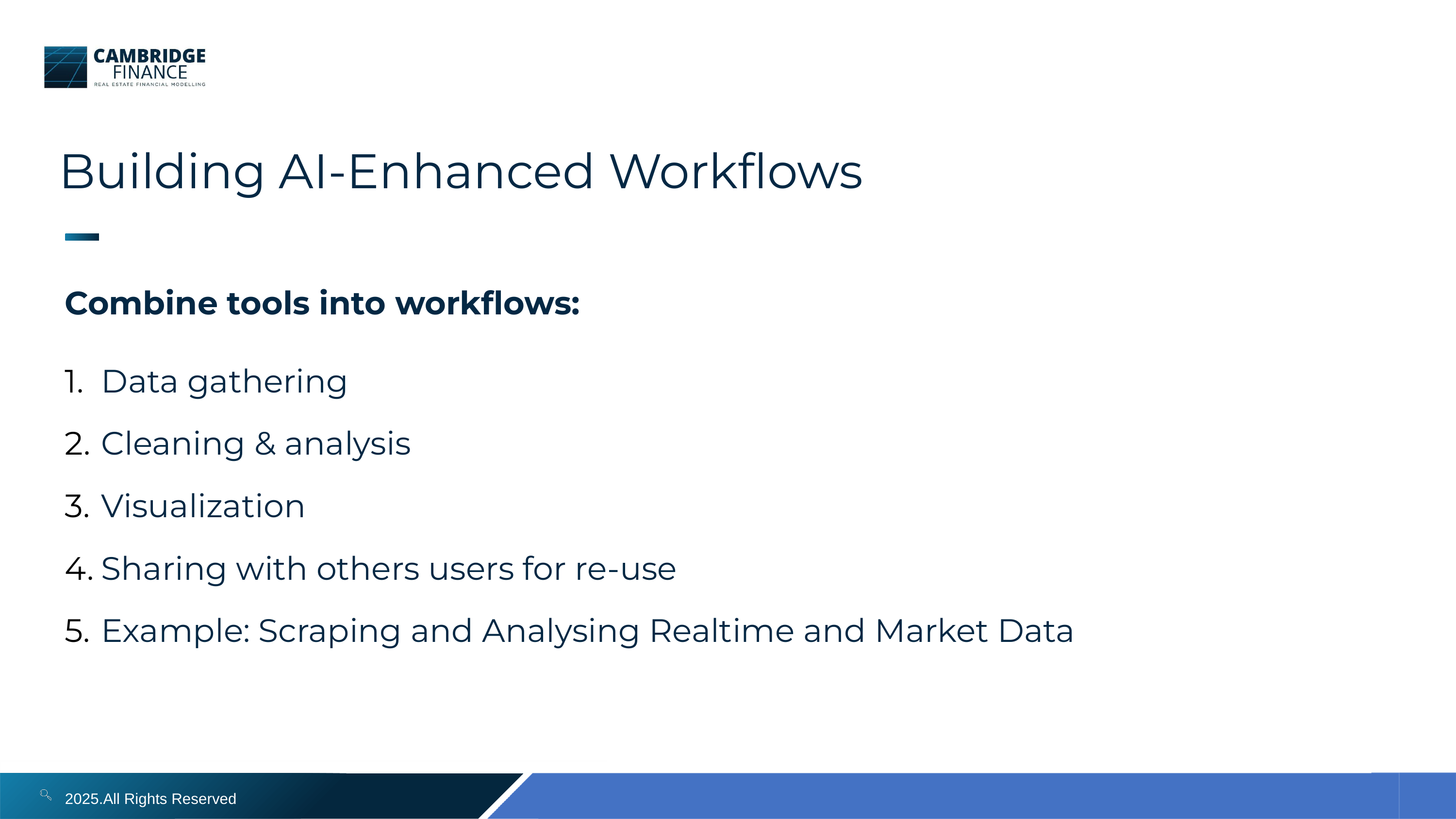

Building AI-Enhanced Workflows
Combine tools into workflows:

Data gathering
Cleaning & analysis
Visualization
Sharing with others users for re-use
Example: Scraping and Analysing Realtime and Market Data

2025.All Rights Reserved